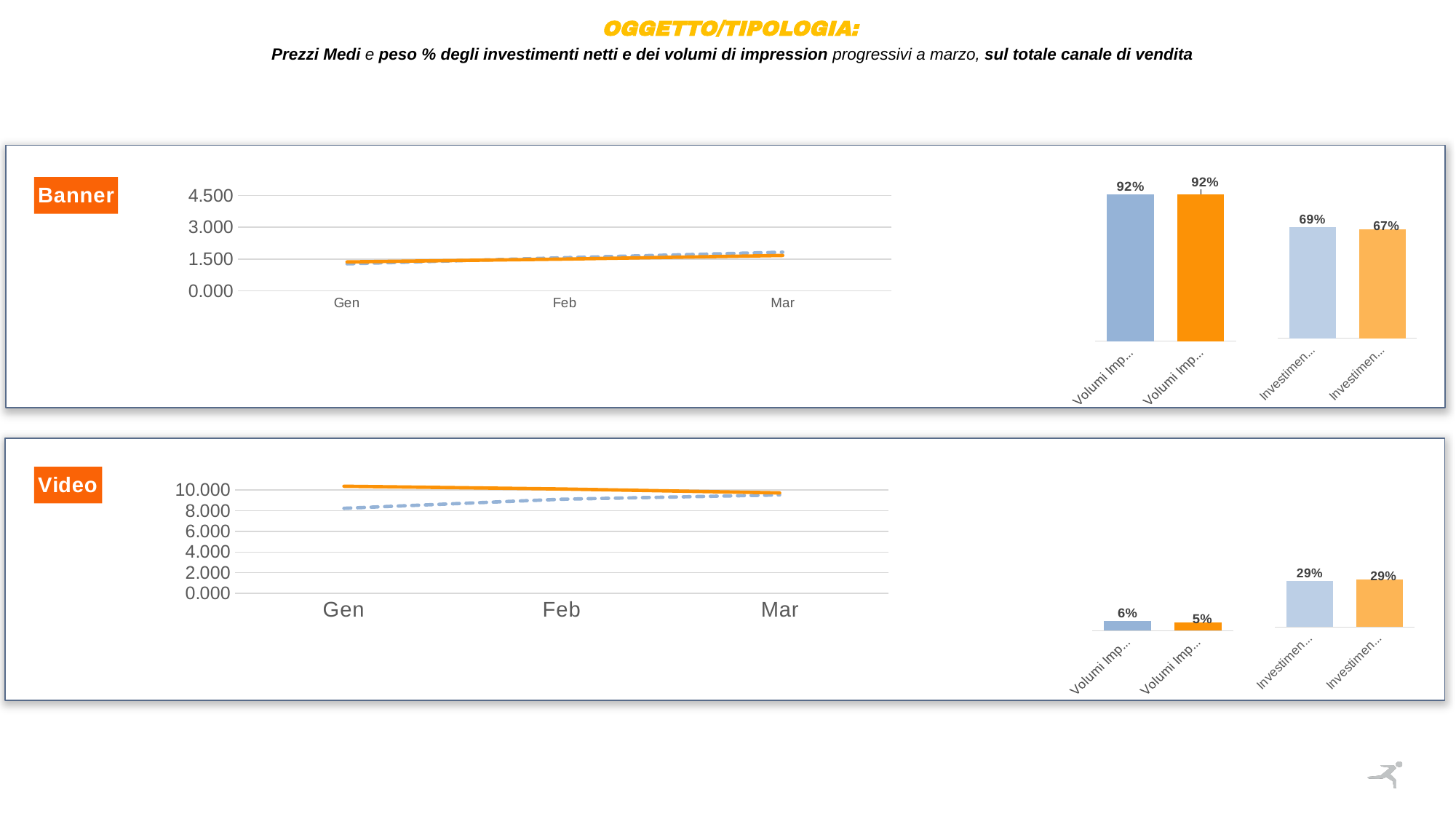

OGGETTO/TIPOLOGIA:
 Prezzi Medi e peso % degli investimenti netti e dei volumi di impression progressivi a marzo, sul totale canale di vendita

### Chart

| Category |
|---|

### Chart

| Category |
|---|

### Chart

| Category | Banner |
|---|---|
| Investimenti netti 2017 | 0.6869155909059224 |
| Investimenti netti 2018 | 0.6745578913475047 |

### Chart: Banner

| Category | 2017 | 2018 |
|---|---|---|
| Gen | 1.274921010649728 | 1.363870890364771 |
| Feb | 1.5663009243671435 | 1.5008733624557995 |
| Mar | 1.824845440182615 | 1.670523844021358 |

### Chart

| Category | Banner |
|---|---|
| Volumi Impression 2017 | 0.9203887704769532 |
| Volumi Impression 2018 | 0.9235775340683626 |

### Chart

| Category | Video |
|---|---|
| Investimenti netti 2017 | 0.28518195024763704 |
| Investimenti netti 2018 | 0.29153664001066487 |

### Chart

| Category | Video |
|---|---|
| Volumi Impression 2017 | 0.05921127826289615 |
| Volumi Impression 2018 | 0.052563219862238234 |

### Chart: Video

| Category | 2017 | 2018 |
|---|---|---|
| Gen | 8.227517482659254 | 10.35710970363835 |
| Feb | 9.104631324424929 | 10.092393685132727 |
| Mar | 9.518870621617827 | 9.716202779063774 |